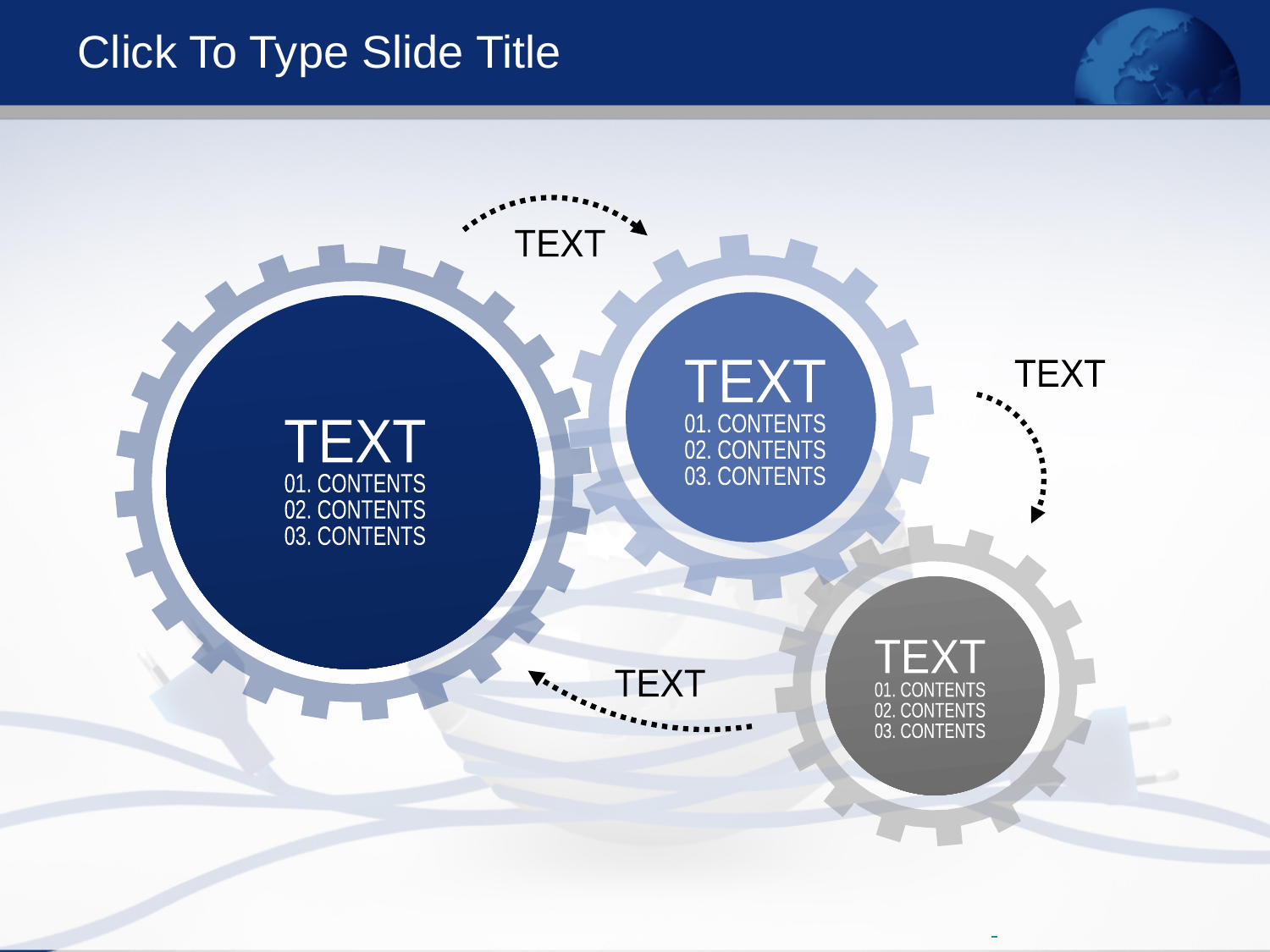

Click To Type Slide Title

TEXT

TEXT
01. CONTENTS
02. CONTENTS
03. CONTENTS
TEXT

TEXT
01. CONTENTS
02. CONTENTS
03. CONTENTS

TEXT
01. CONTENTS
02. CONTENTS
03. CONTENTS
TEXT